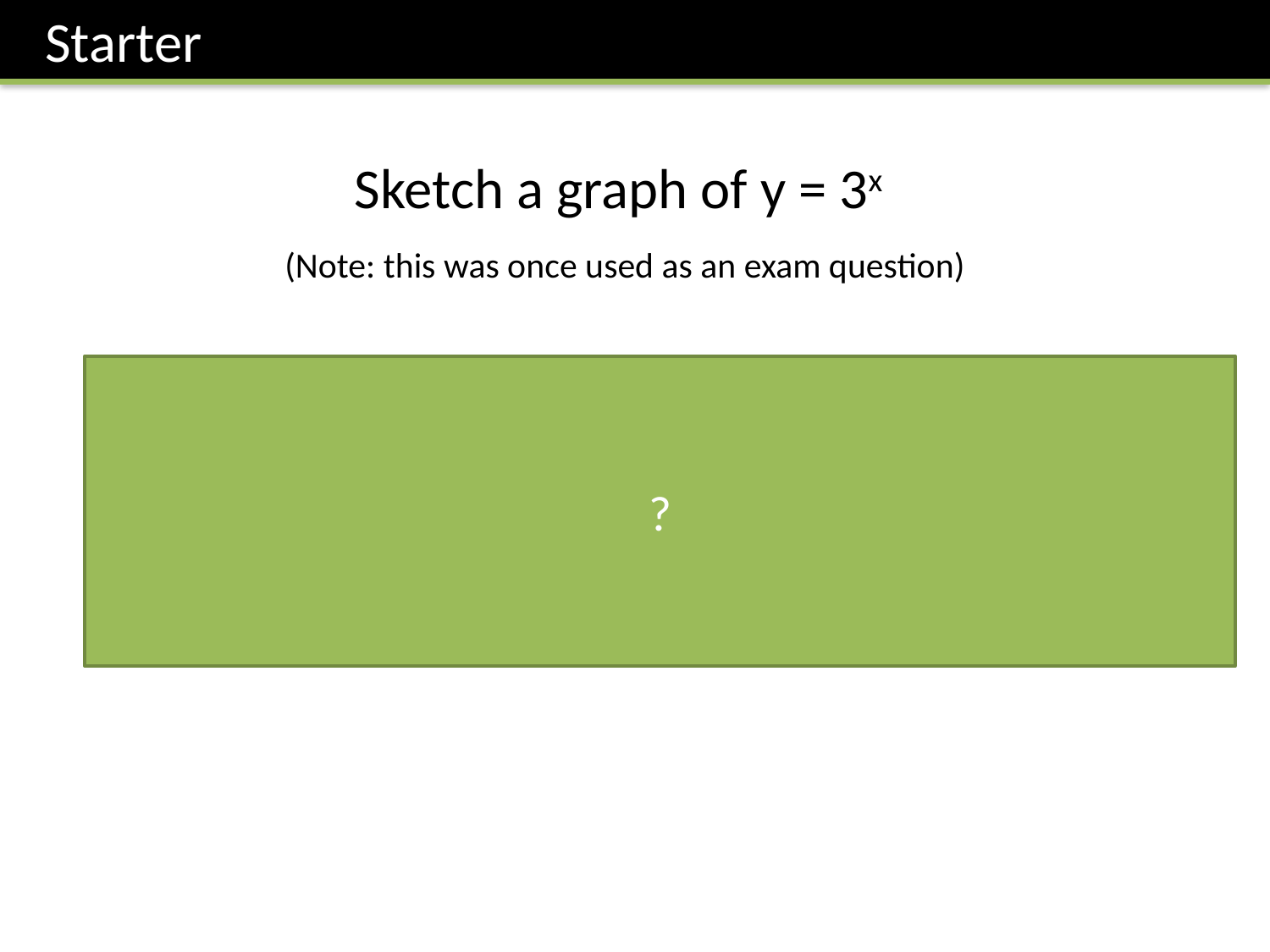

Starter
Sketch a graph of y = 3x
(Note: this was once used as an exam question)
?
1 mark: Two of the three criteria.
2 marks: All of the three criteria.

Correct shape in left quadrant.
Correct shape in right quadrant
y-intercept of 1.

1